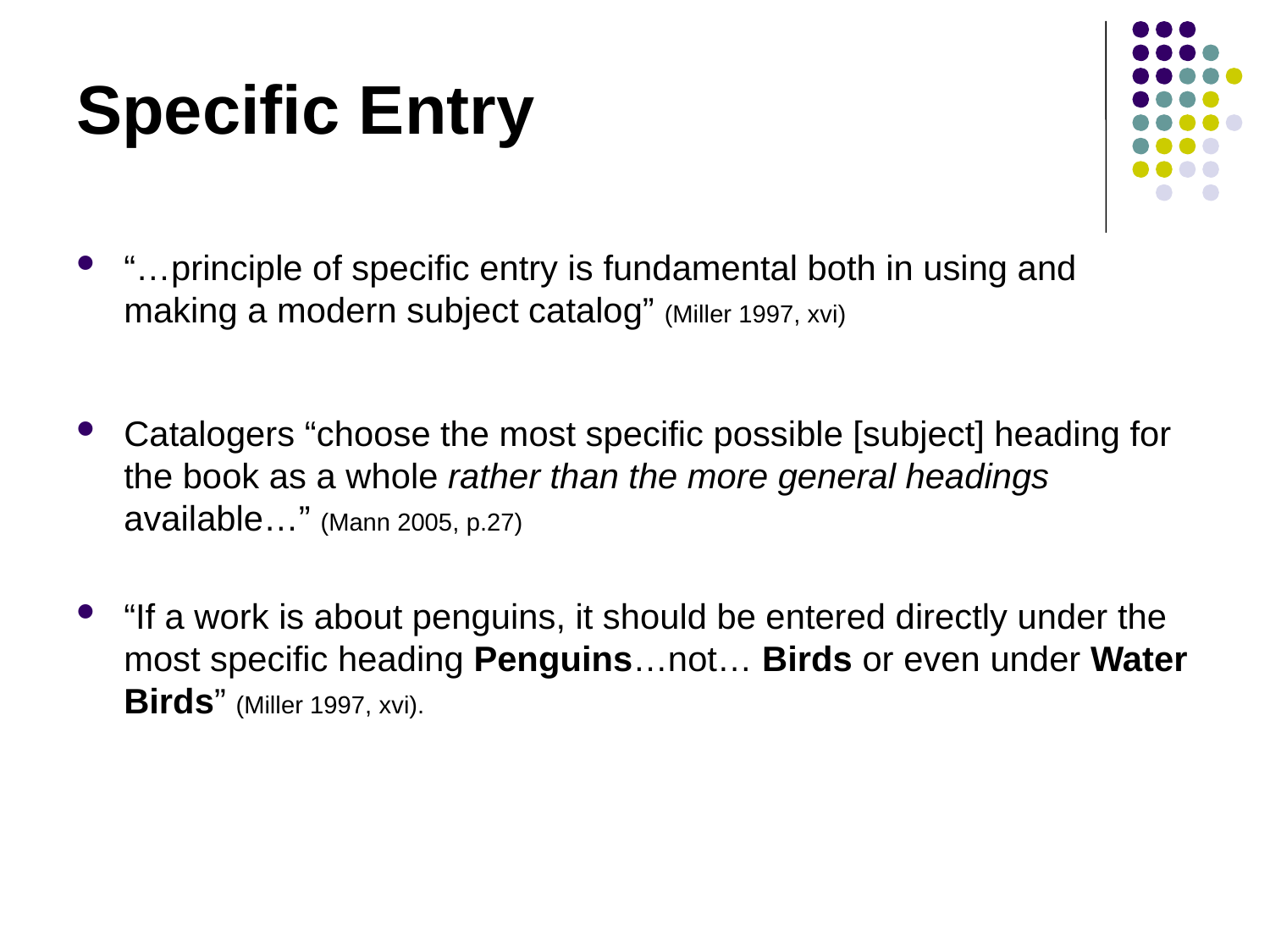

Specific Entry
“…principle of specific entry is fundamental both in using and making a modern subject catalog” (Miller 1997, xvi)

Catalogers “choose the most specific possible [subject] heading for the book as a whole rather than the more general headings available…” (Mann 2005, p.27)

“If a work is about penguins, it should be entered directly under the most specific heading Penguins…not… Birds or even under Water Birds” (Miller 1997, xvi).